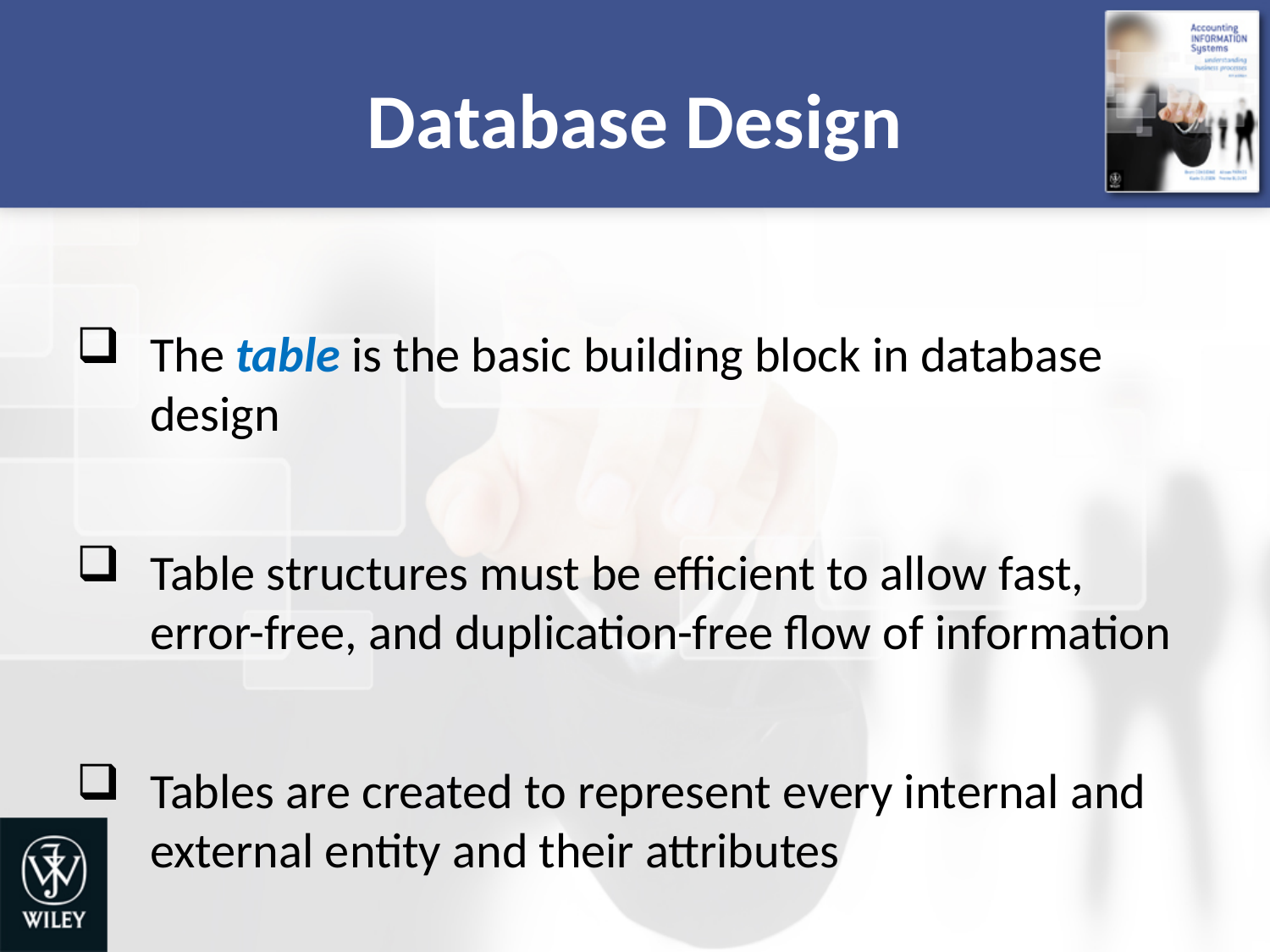

# Database Design
The table is the basic building block in database design

Table structures must be efficient to allow fast, error-free, and duplication-free flow of information

Tables are created to represent every internal and external entity and their attributes